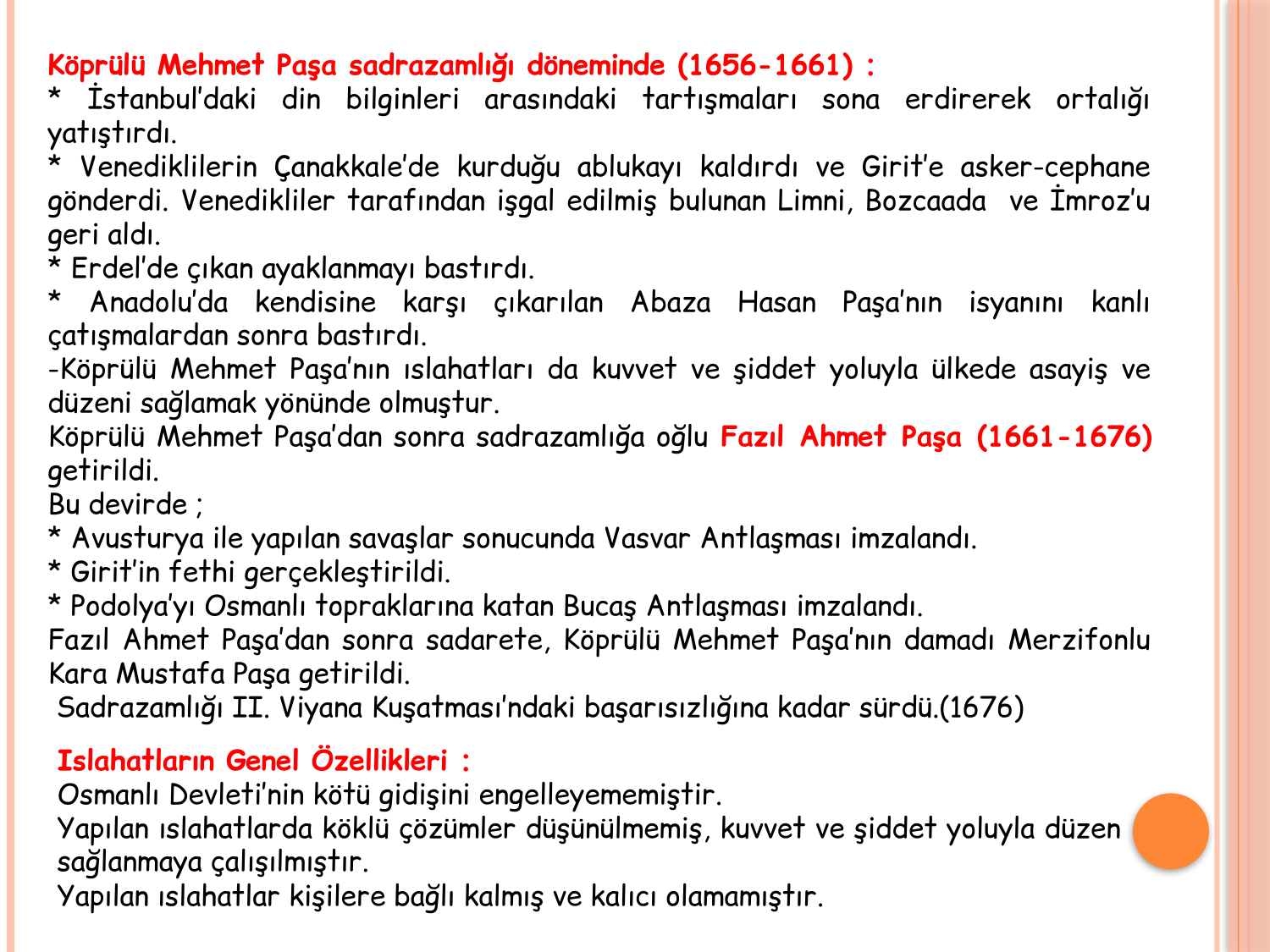

Köprülü Mehmet Paşa sadrazamlığı döneminde (1656-1661) :
* İstanbul’daki din bilginleri arasındaki tartışmaları sona erdirerek ortalığı yatıştırdı.
* Venediklilerin Çanakkale’de kurduğu ablukayı kaldırdı ve Girit’e asker-cephane gönderdi. Venedikliler tarafından işgal edilmiş bulunan Limni, Bozcaada  ve İmroz’u geri aldı.
* Erdel’de çıkan ayaklanmayı bastırdı.
* Anadolu’da kendisine karşı çıkarılan Abaza Hasan Paşa’nın isyanını kanlı çatışmalardan sonra bastırdı.
-Köprülü Mehmet Paşa’nın ıslahatları da kuvvet ve şiddet yoluyla ülkede asayiş ve düzeni sağlamak yönünde olmuştur.
Köprülü Mehmet Paşa’dan sonra sadrazamlığa oğlu Fazıl Ahmet Paşa (1661-1676) getirildi.
Bu devirde ;
* Avusturya ile yapılan savaşlar sonucunda Vasvar Antlaşması imzalandı.
* Girit’in fethi gerçekleştirildi.
* Podolya’yı Osmanlı topraklarına katan Bucaş Antlaşması imzalandı.
Fazıl Ahmet Paşa’dan sonra sadarete, Köprülü Mehmet Paşa’nın damadı Merzifonlu Kara Mustafa Paşa getirildi.
 Sadrazamlığı II. Viyana Kuşatması’ndaki başarısızlığına kadar sürdü.(1676)

Islahatların Genel Özellikleri :
Osmanlı Devleti’nin kötü gidişini engelleyememiştir.
Yapılan ıslahatlarda köklü çözümler düşünülmemiş, kuvvet ve şiddet yoluyla düzen sağlanmaya çalışılmıştır.
Yapılan ıslahatlar kişilere bağlı kalmış ve kalıcı olamamıştır.